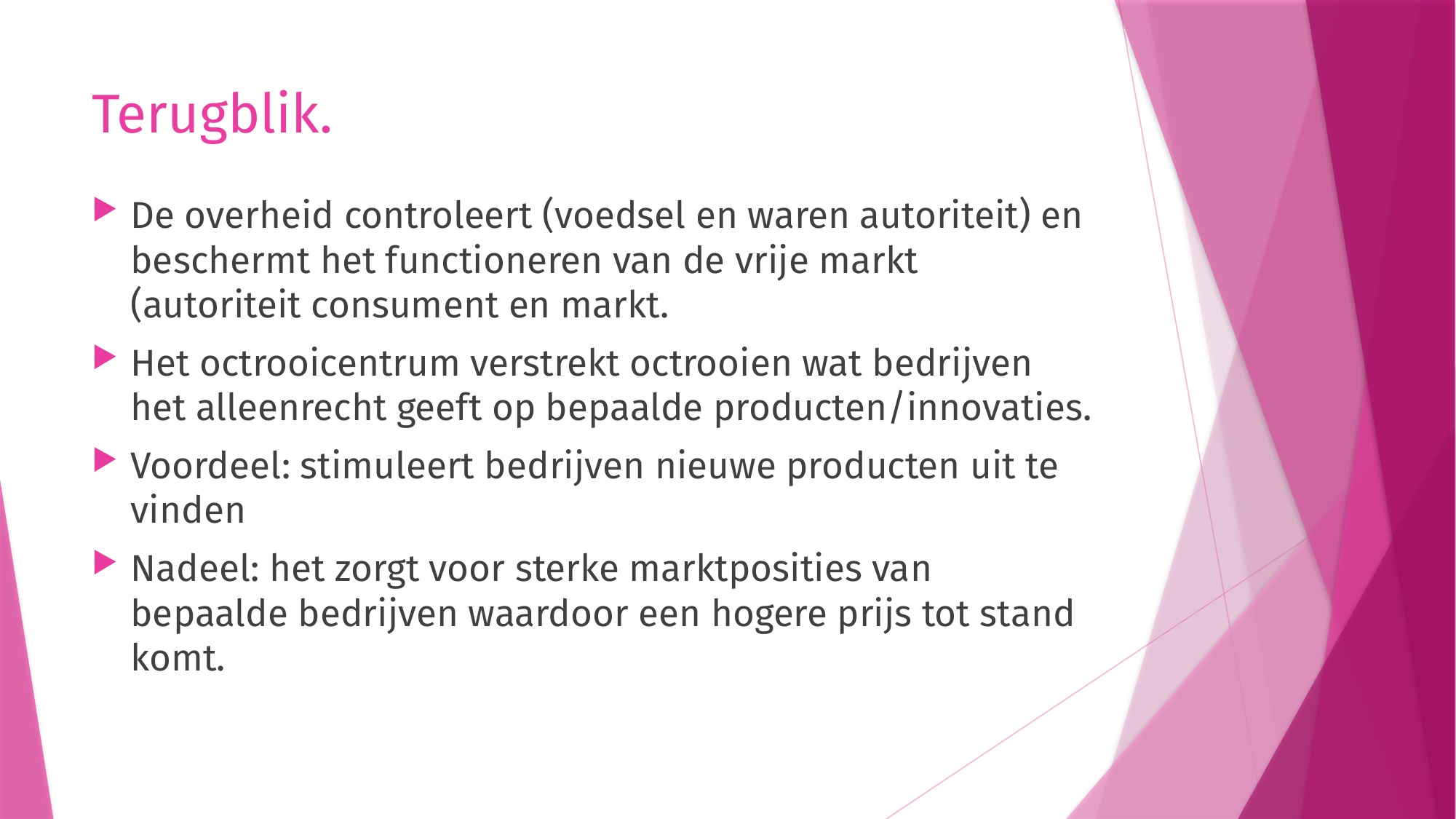

# Terugblik.
De overheid controleert (voedsel en waren autoriteit) en beschermt het functioneren van de vrije markt (autoriteit consument en markt.
Het octrooicentrum verstrekt octrooien wat bedrijven het alleenrecht geeft op bepaalde producten/innovaties.
Voordeel: stimuleert bedrijven nieuwe producten uit te vinden
Nadeel: het zorgt voor sterke marktposities van bepaalde bedrijven waardoor een hogere prijs tot stand komt.